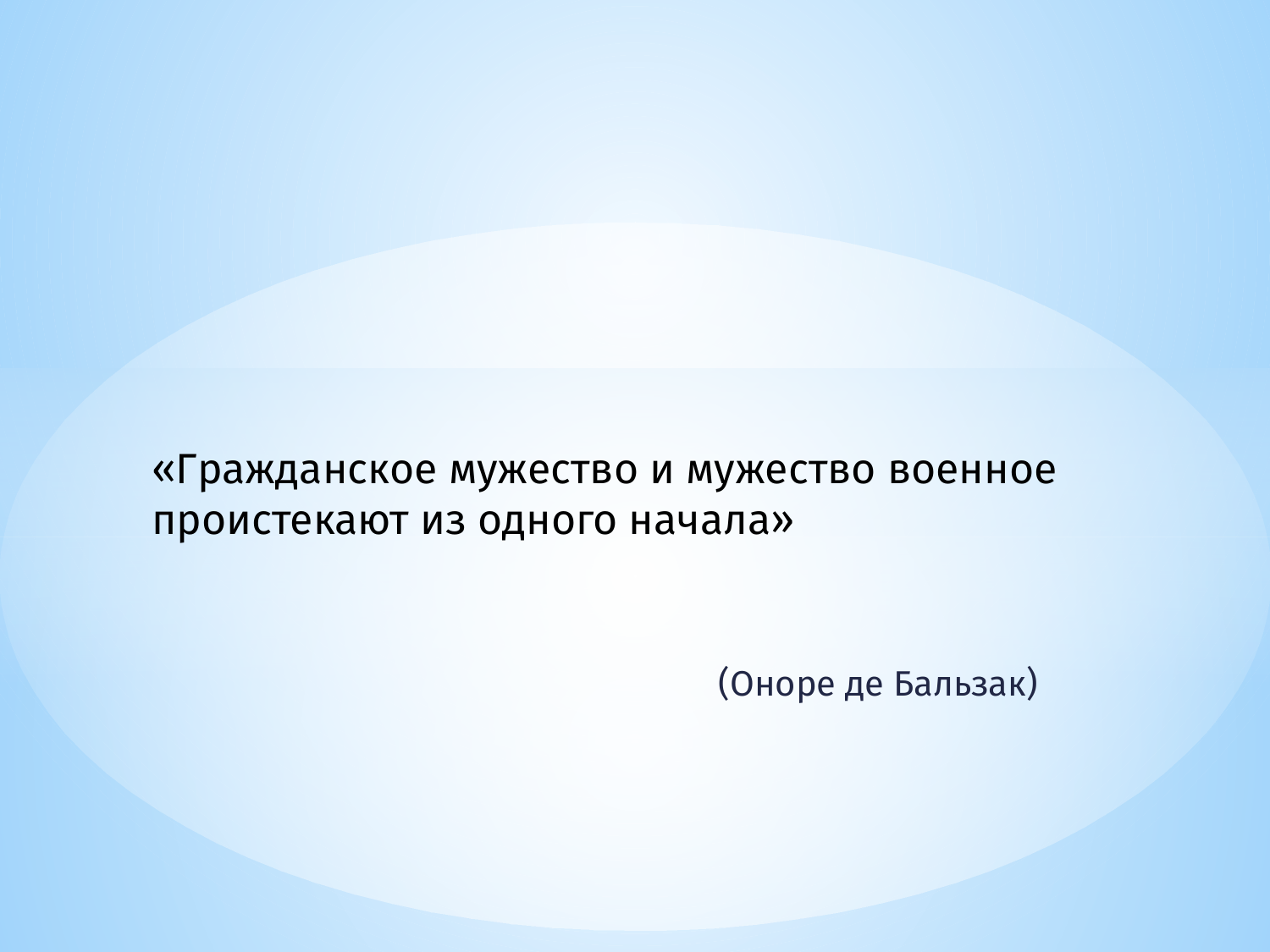

# «Гражданское мужество и мужество военное проистекают из одного начала»
(Оноре де Бальзак)